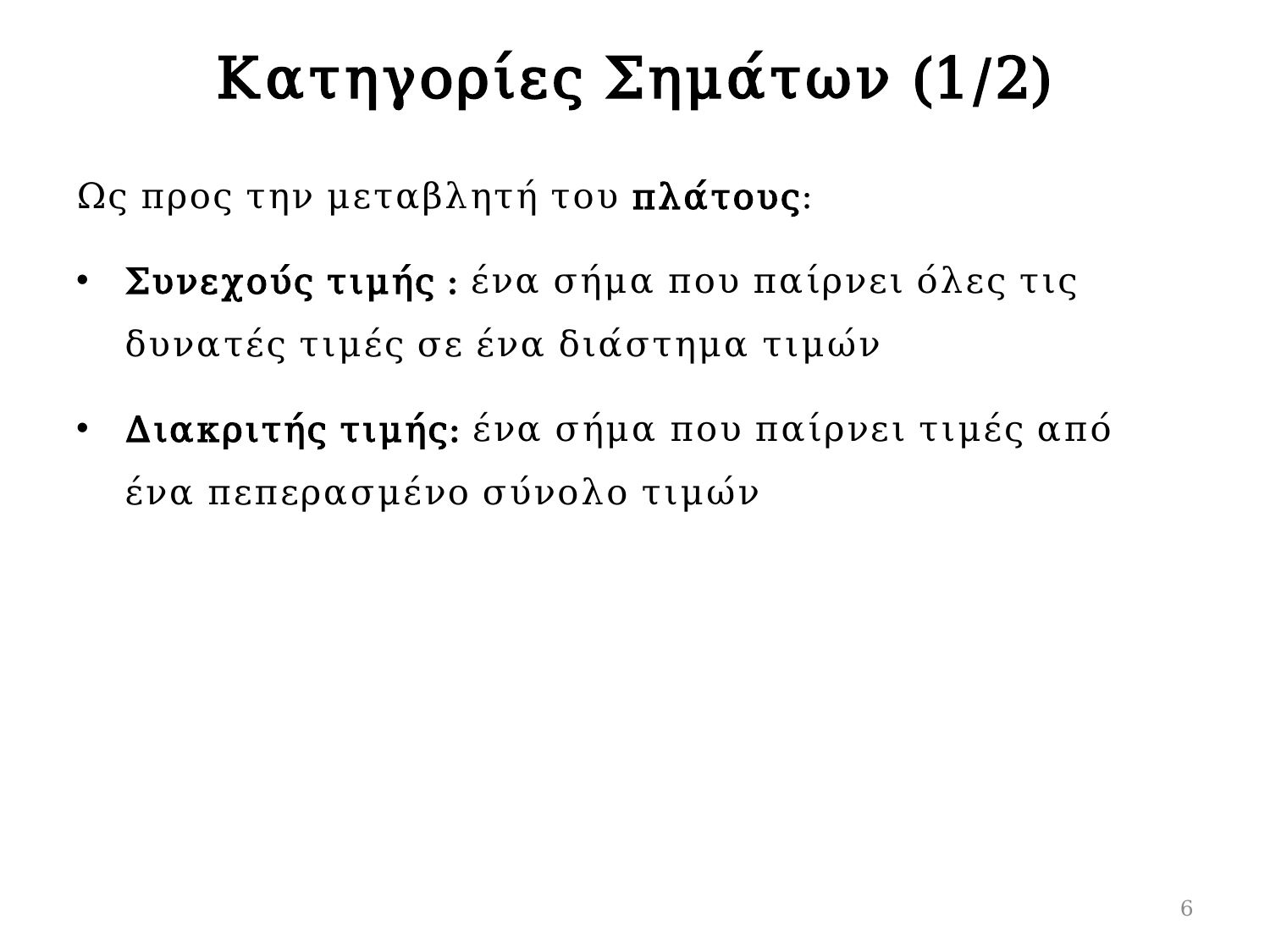

# Κατηγορίες Σημάτων (1/2)
Ως προς την μεταβλητή του πλάτους:
Συνεχούς τιμής : ένα σήμα που παίρνει όλες τις δυνατές τιμές σε ένα διάστημα τιμών
Διακριτής τιμής: ένα σήμα που παίρνει τιμές από ένα πεπερασμένο σύνολο τιμών

6